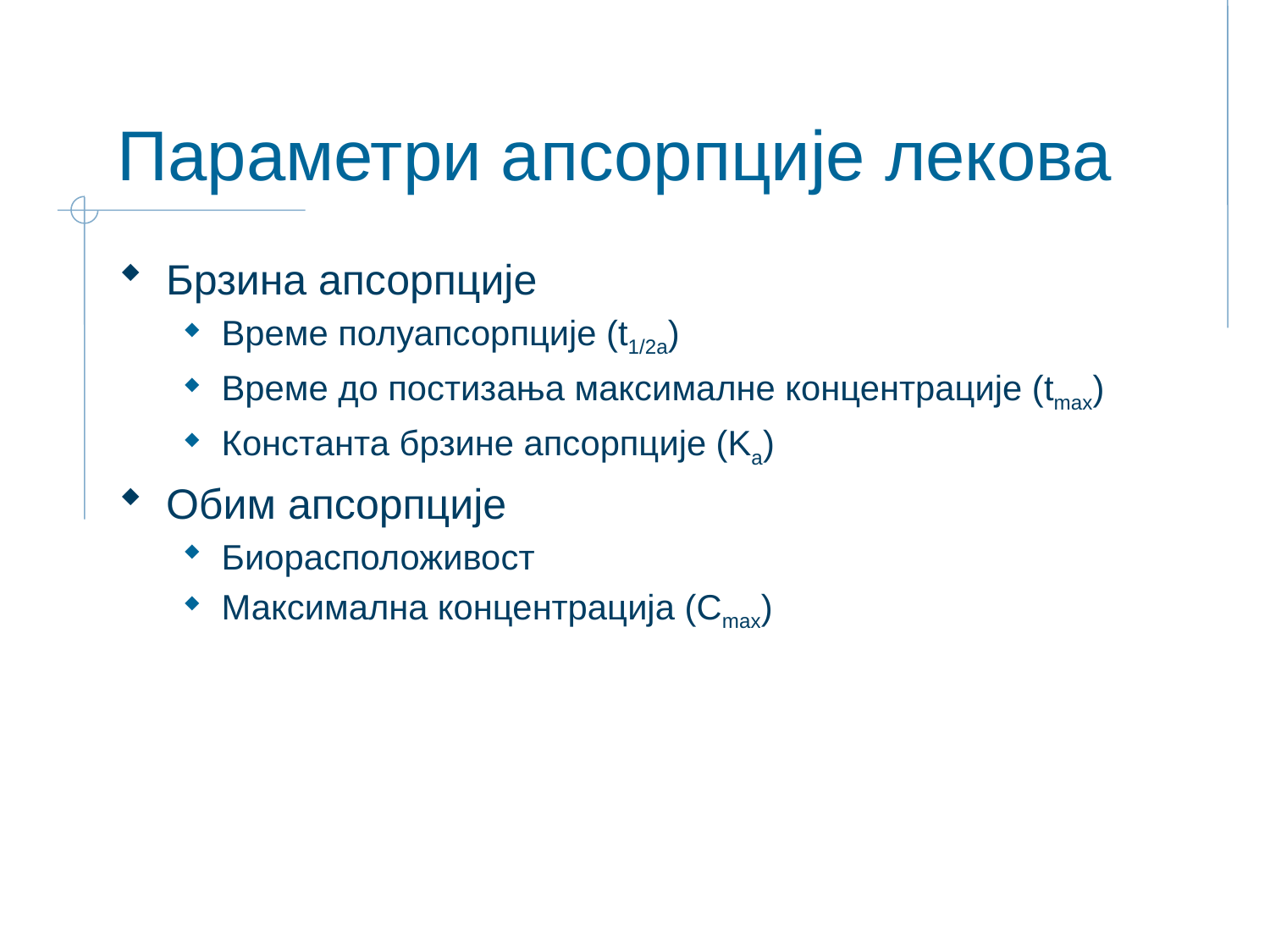

# Параметри апсорпције лекова
Брзина апсорпције
Време полуапсорпције (t1/2а)
Време до постизања максималне концентрације (tmax)
Константа брзине апсорпције (Ka)
Обим апсорпције
Биорасположивост
Максимална концентрација (Cmax)